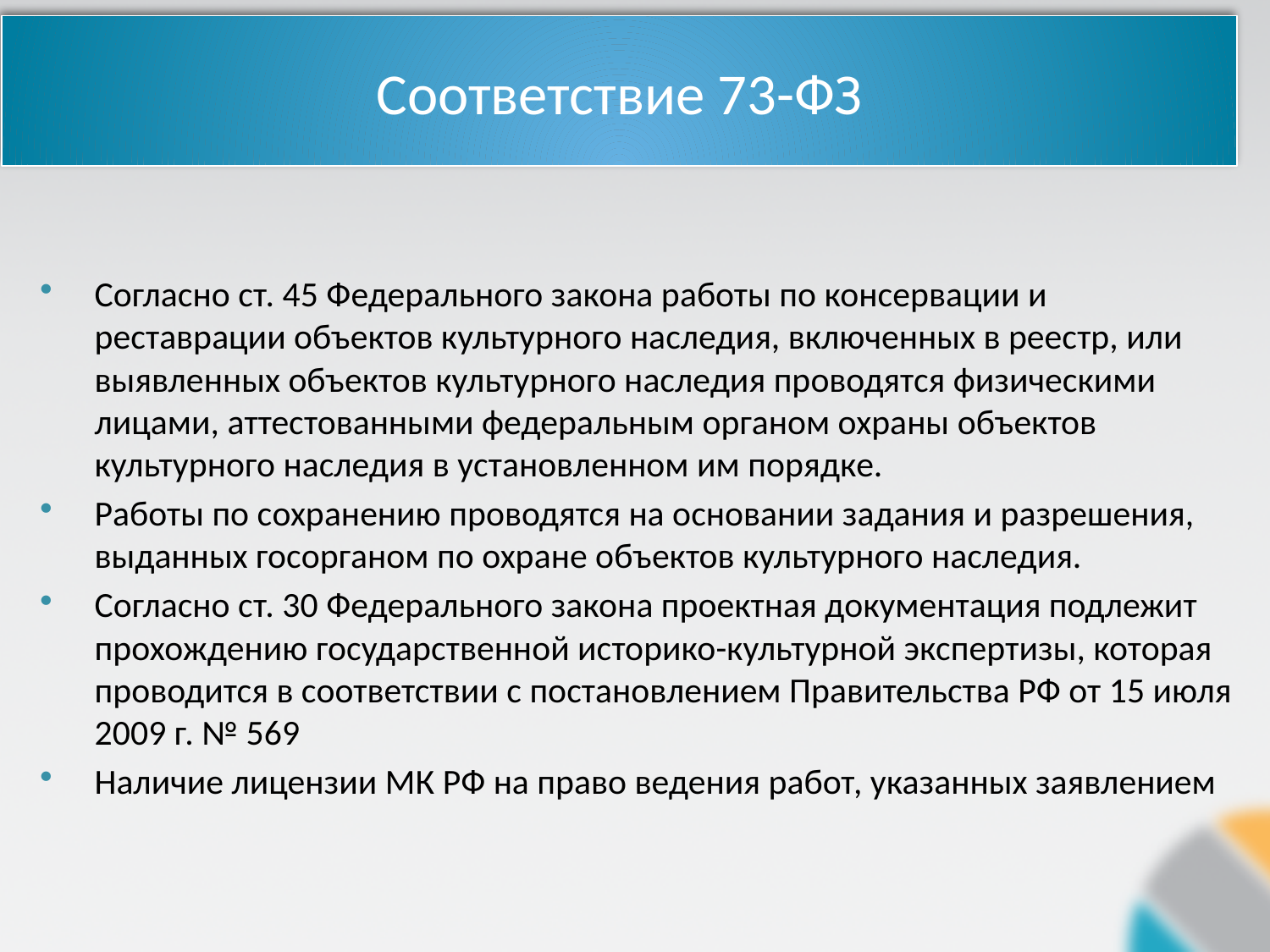

Соответствие 73-ФЗ

Cогласно ст. 45 Федерального закона работы по консервации и реставрации объектов культурного наследия, включенных в реестр, или выявленных объектов культурного наследия проводятся физическими лицами, аттестованными федеральным органом охраны объектов культурного наследия в установленном им порядке.
Работы по сохранению проводятся на основании задания и разрешения, выданных госорганом по охране объектов культурного наследия.
Согласно ст. 30 Федерального закона проектная документация подлежит прохождению государственной историко-культурной экспертизы, которая проводится в соответствии с постановлением Правительства РФ от 15 июля 2009 г. № 569
Наличие лицензии МК РФ на право ведения работ, указанных заявлением